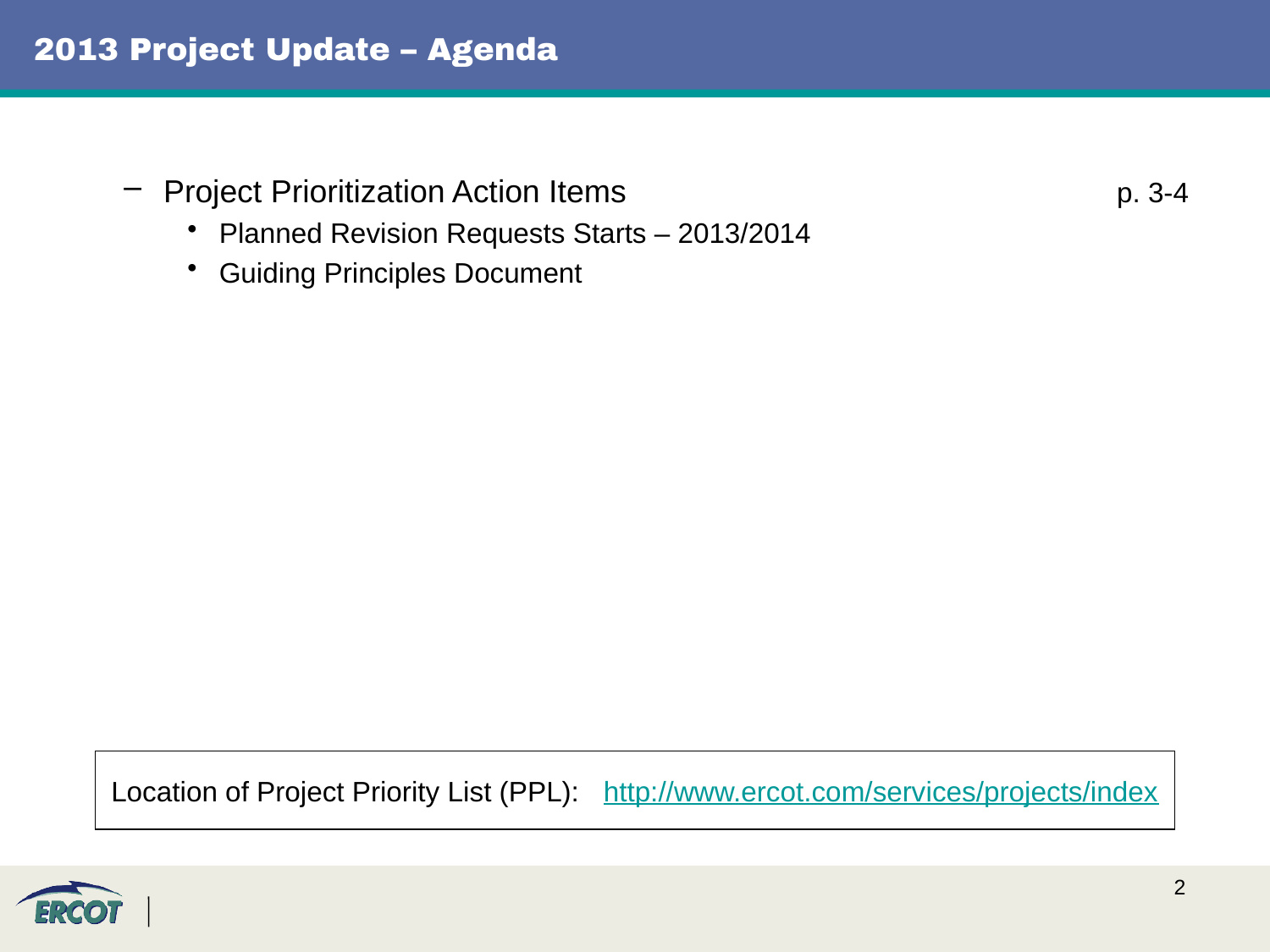

# 2013 Project Update – Agenda

Project Prioritization Action Items	p. 3-4
Planned Revision Requests Starts – 2013/2014
Guiding Principles Document

Location of Project Priority List (PPL):   http://www.ercot.com/services/projects/index